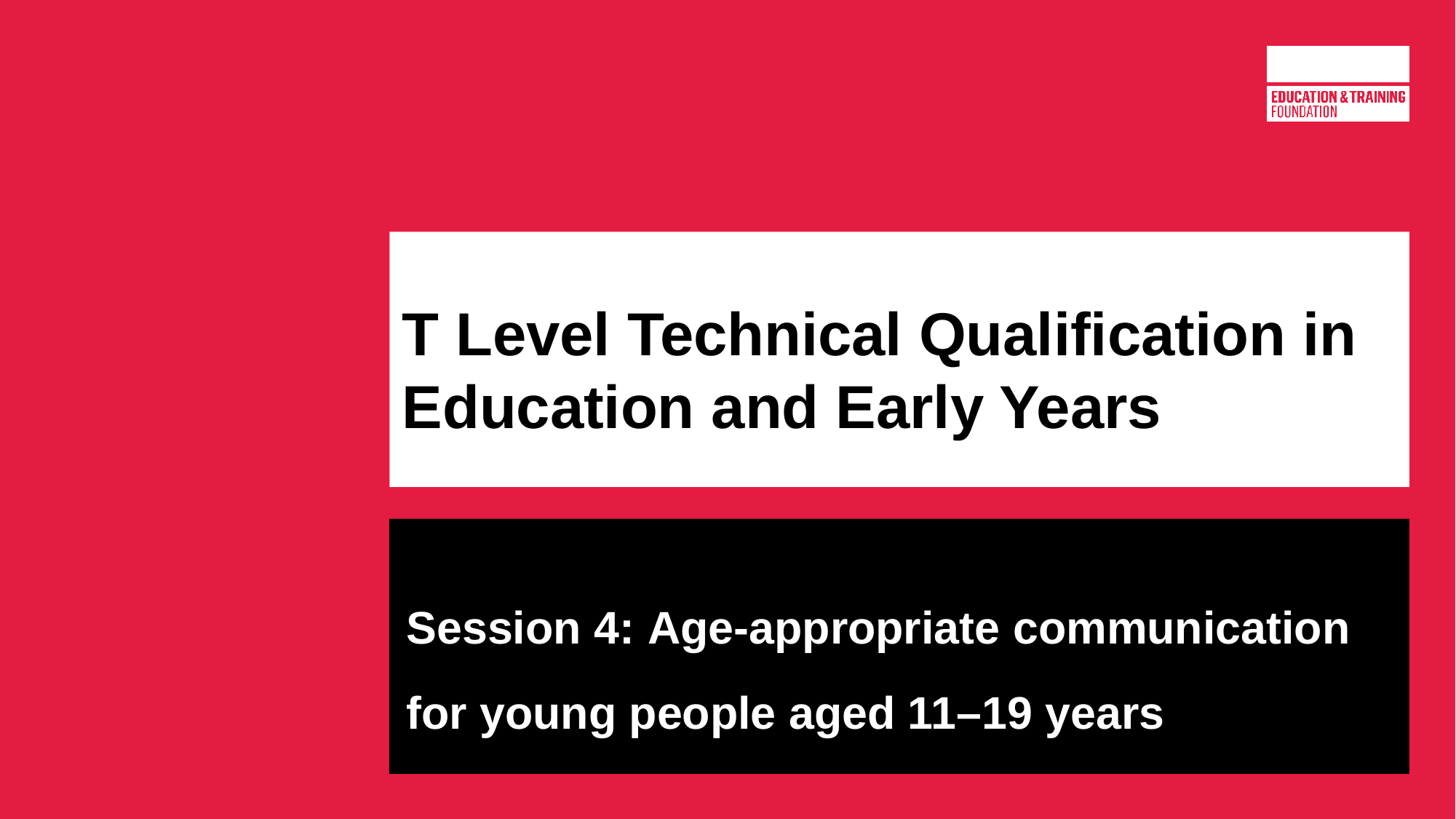

# T Level Technical Qualification in Education and Early Years
Session 4: Age-appropriate communication for young people aged 11–19 years.